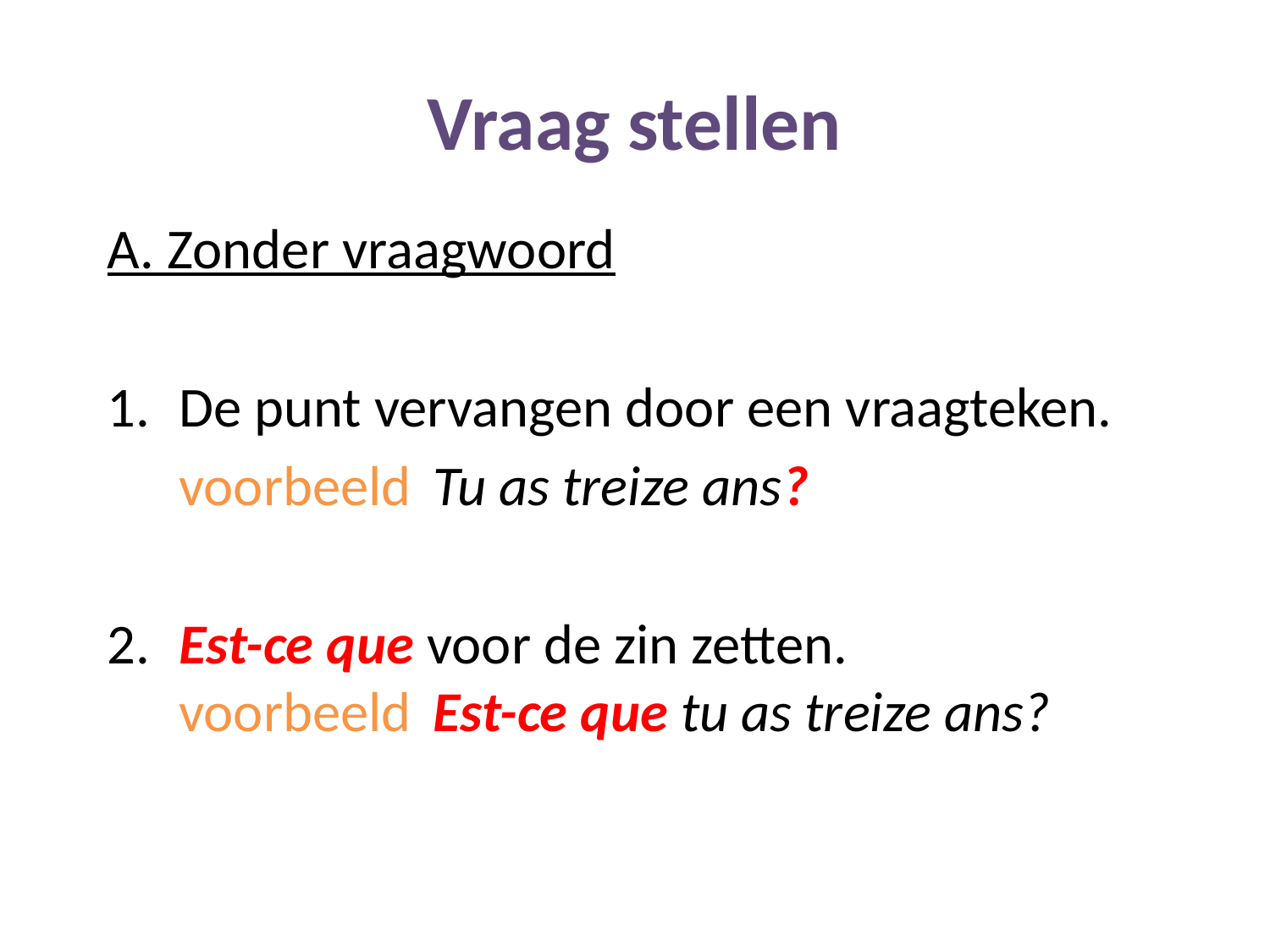

Vraag stellen
A. Zonder vraagwoord

De punt vervangen door een vraagteken.
	voorbeeld	Tu as treize ans?

2.	Est-ce que voor de zin zetten.
voorbeeld	Est-ce que tu as treize ans?